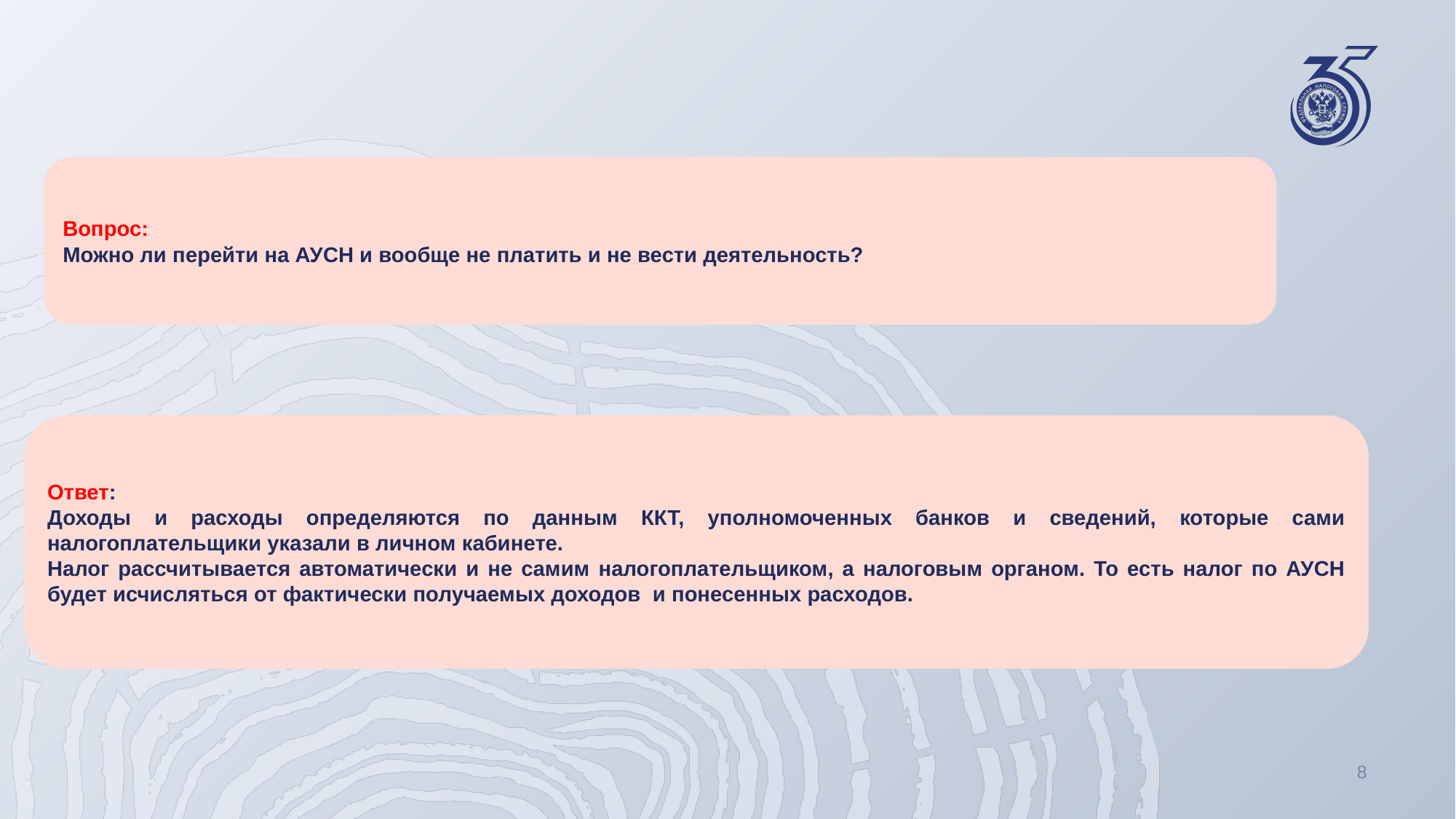

Вопрос:
Можно ли перейти на АУСН и вообще не платить и не вести деятельность?
Ответ:
Доходы и расходы определяются по данным ККТ, уполномоченных банков и сведений, которые сами налогоплательщики указали в личном кабинете.
Налог рассчитывается автоматически и не самим налогоплательщиком, а налоговым органом. То есть налог по АУСН будет исчисляться от фактически получаемых доходов  и понесенных расходов.
8